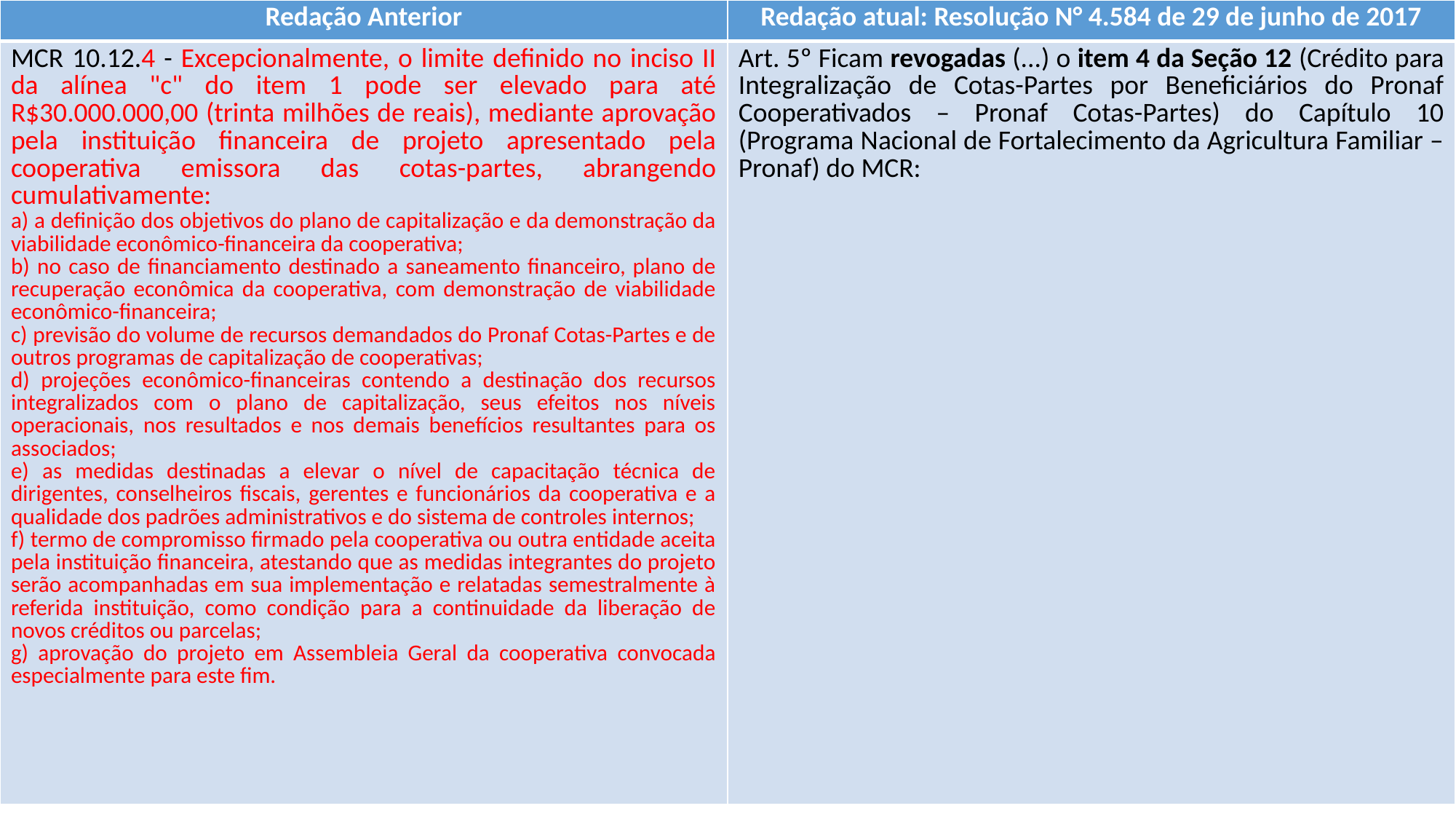

| Redação Anterior | Redação atual: Resolução N° 4.584 de 29 de junho de 2017 |
| --- | --- |
| MCR 10.12.4 - Excepcionalmente, o limite definido no inciso II da alínea "c" do item 1 pode ser elevado para até R$30.000.000,00 (trinta milhões de reais), mediante aprovação pela instituição financeira de projeto apresentado pela cooperativa emissora das cotas-partes, abrangendo cumulativamente: a) a definição dos objetivos do plano de capitalização e da demonstração da viabilidade econômico-financeira da cooperativa; b) no caso de financiamento destinado a saneamento financeiro, plano de recuperação econômica da cooperativa, com demonstração de viabilidade econômico-financeira; c) previsão do volume de recursos demandados do Pronaf Cotas-Partes e de outros programas de capitalização de cooperativas; d) projeções econômico-financeiras contendo a destinação dos recursos integralizados com o plano de capitalização, seus efeitos nos níveis operacionais, nos resultados e nos demais benefícios resultantes para os associados; e) as medidas destinadas a elevar o nível de capacitação técnica de dirigentes, conselheiros fiscais, gerentes e funcionários da cooperativa e a qualidade dos padrões administrativos e do sistema de controles internos; f) termo de compromisso firmado pela cooperativa ou outra entidade aceita pela instituição financeira, atestando que as medidas integrantes do projeto serão acompanhadas em sua implementação e relatadas semestralmente à referida instituição, como condição para a continuidade da liberação de novos créditos ou parcelas; g) aprovação do projeto em Assembleia Geral da cooperativa convocada especialmente para este fim. | Art. 5º Ficam revogadas (...) o item 4 da Seção 12 (Crédito para Integralização de Cotas-Partes por Beneficiários do Pronaf Cooperativados – Pronaf Cotas-Partes) do Capítulo 10 (Programa Nacional de Fortalecimento da Agricultura Familiar – Pronaf) do MCR: |